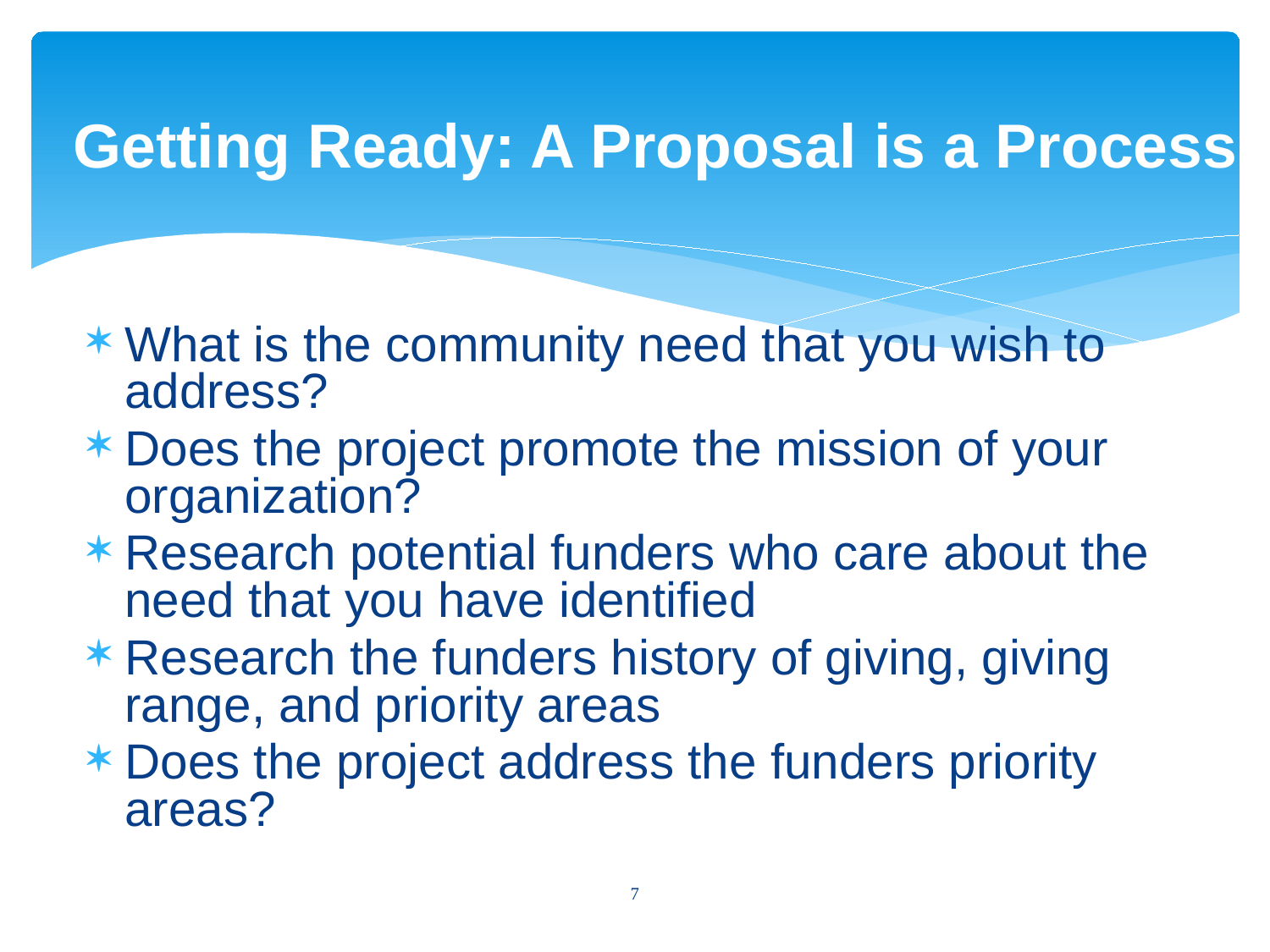

# Getting Ready: A Proposal is a Process
What is the community need that you wish to address?
Does the project promote the mission of your organization?
Research potential funders who care about the need that you have identified
Research the funders history of giving, giving range, and priority areas
Does the project address the funders priority areas?

7